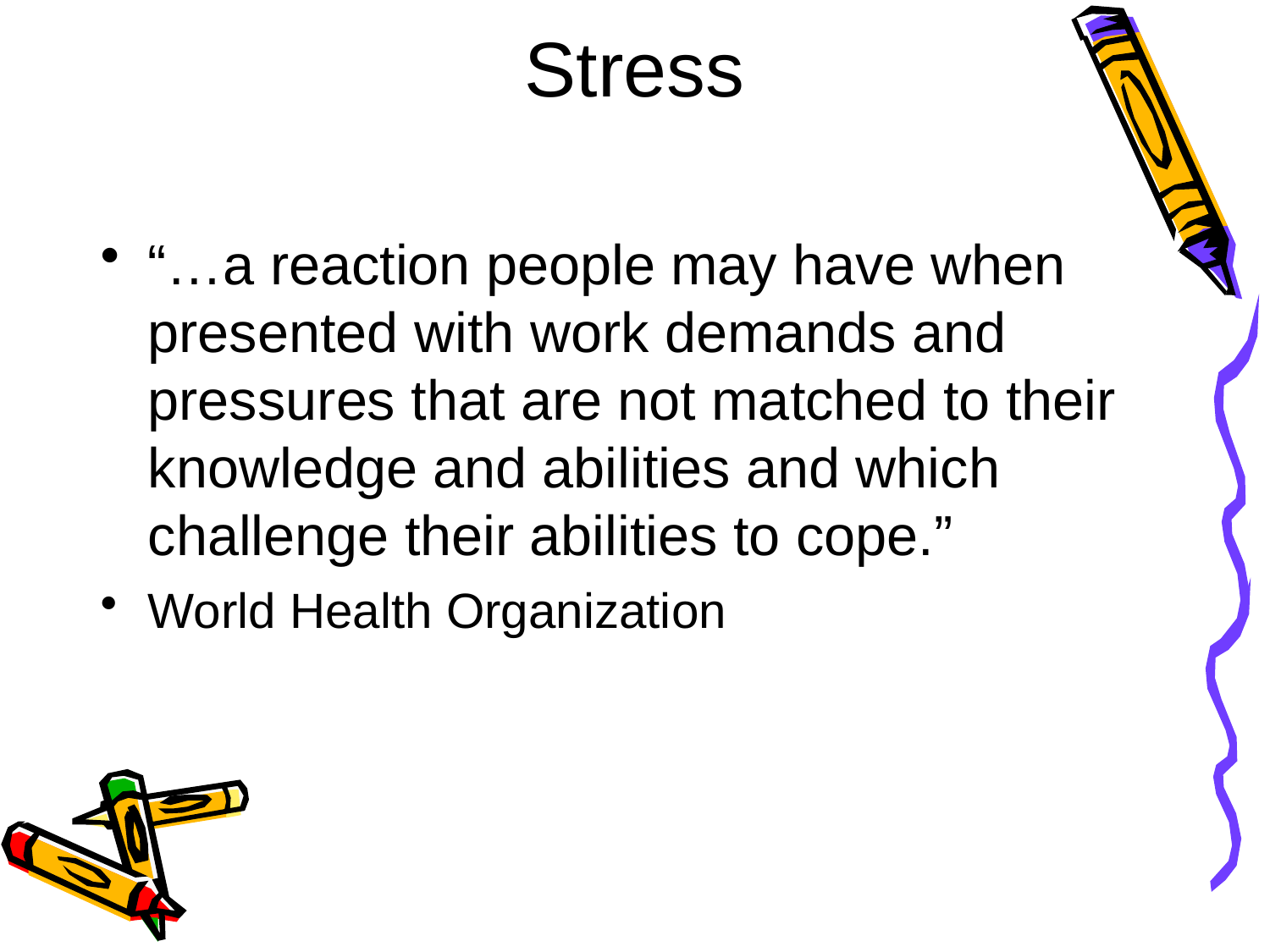

# Stress
“…a reaction people may have when presented with work demands and pressures that are not matched to their knowledge and abilities and which challenge their abilities to cope.”
World Health Organization